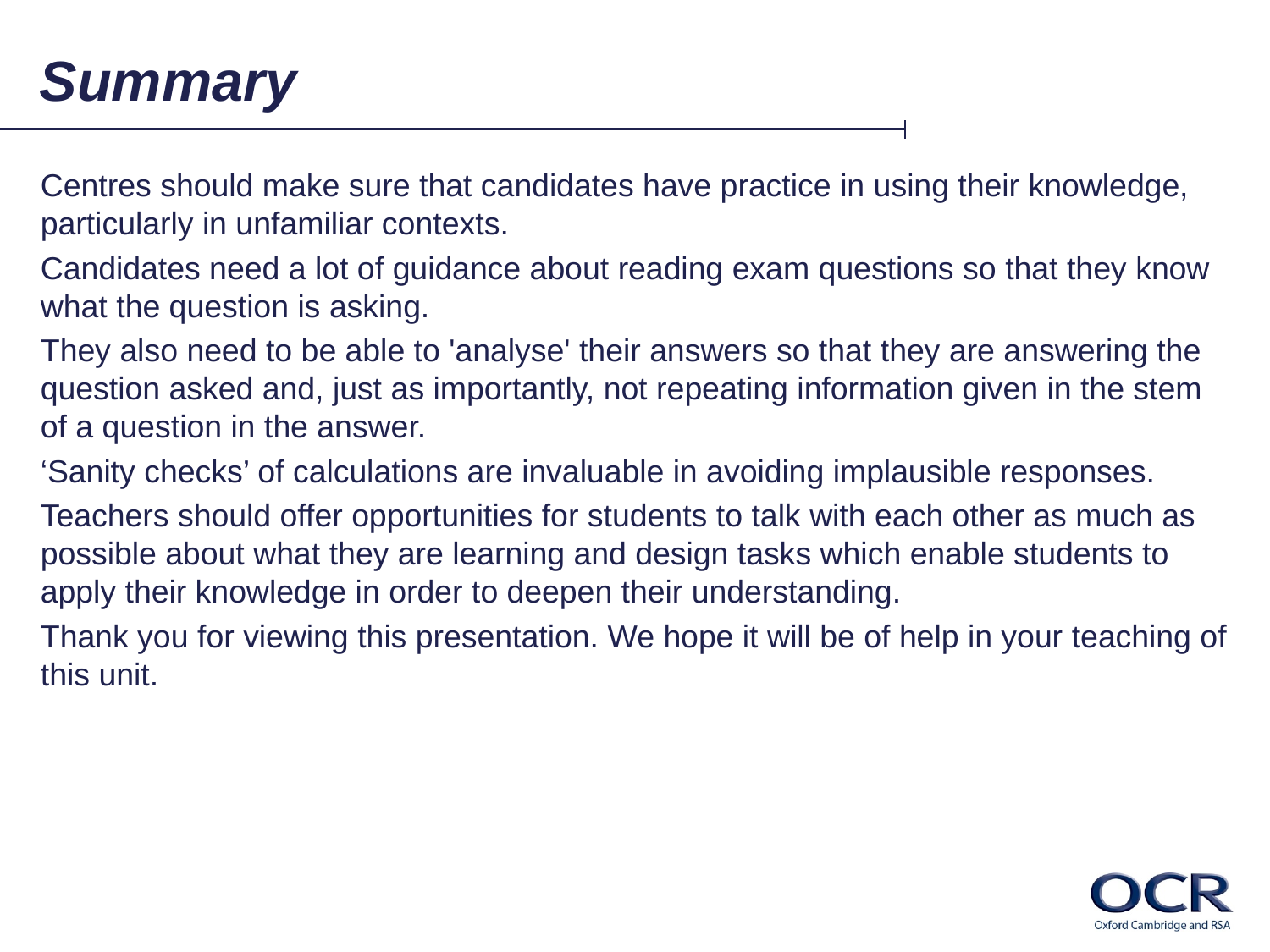

# Summary
Centres should make sure that candidates have practice in using their knowledge, particularly in unfamiliar contexts.
Candidates need a lot of guidance about reading exam questions so that they know what the question is asking.
They also need to be able to 'analyse' their answers so that they are answering the question asked and, just as importantly, not repeating information given in the stem of a question in the answer.
‘Sanity checks’ of calculations are invaluable in avoiding implausible responses.
Teachers should offer opportunities for students to talk with each other as much as possible about what they are learning and design tasks which enable students to apply their knowledge in order to deepen their understanding.
Thank you for viewing this presentation. We hope it will be of help in your teaching of this unit.